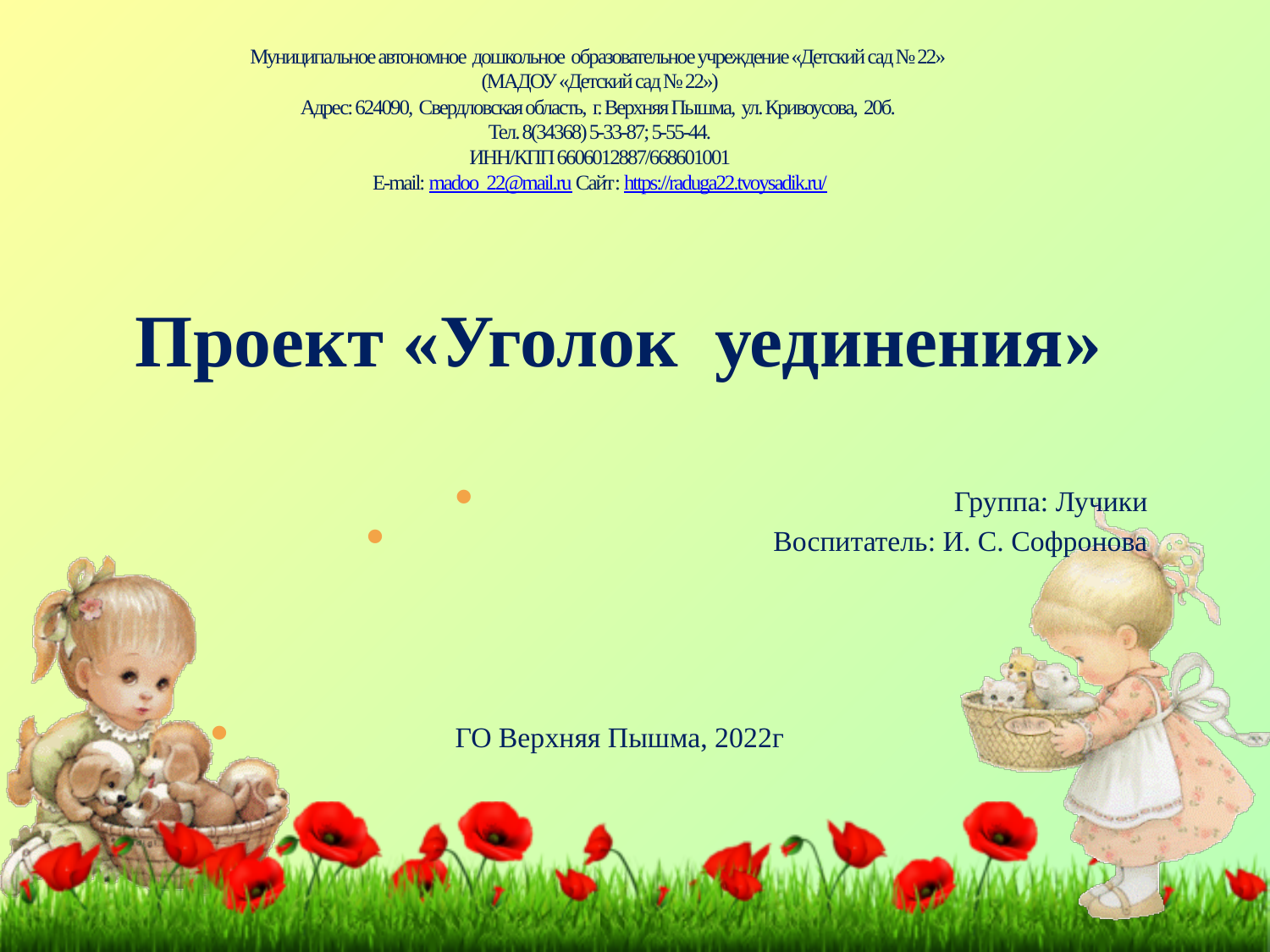

Муниципальное автономное  дошкольное  образовательное учреждение «Детский сад № 22»
(МАДОУ «Детский сад № 22»)
Адрес: 624090,  Свердловская область,  г. Верхняя Пышма,  ул. Кривоусова,  20б.
Тел. 8(34368) 5-33-87; 5-55-44.
ИНН/КПП 6606012887/668601001
E-mail: madoo_22@mail.ru Сайт: https://raduga22.tvoysadik.ru/
  Проект «Уголок  уединения»

Группа: Лучики
Воспитатель: И. С. Софронова

ГО Верхняя Пышма, 2022г